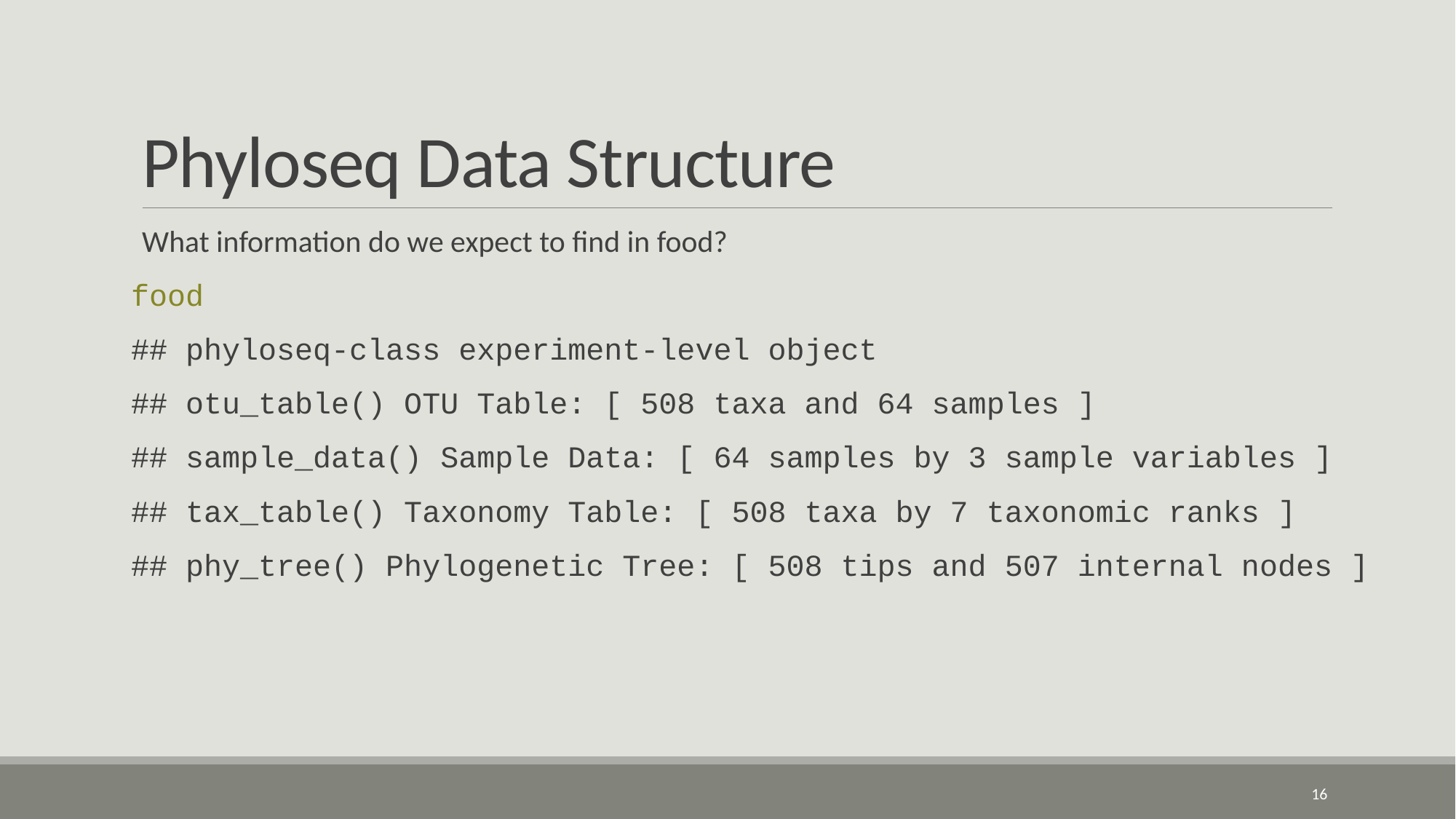

# Phyloseq Data Structure
What information do we expect to find in food?
food
## phyloseq-class experiment-level object
## otu_table() OTU Table: [ 508 taxa and 64 samples ]
## sample_data() Sample Data: [ 64 samples by 3 sample variables ]
## tax_table() Taxonomy Table: [ 508 taxa by 7 taxonomic ranks ]
## phy_tree() Phylogenetic Tree: [ 508 tips and 507 internal nodes ]
16